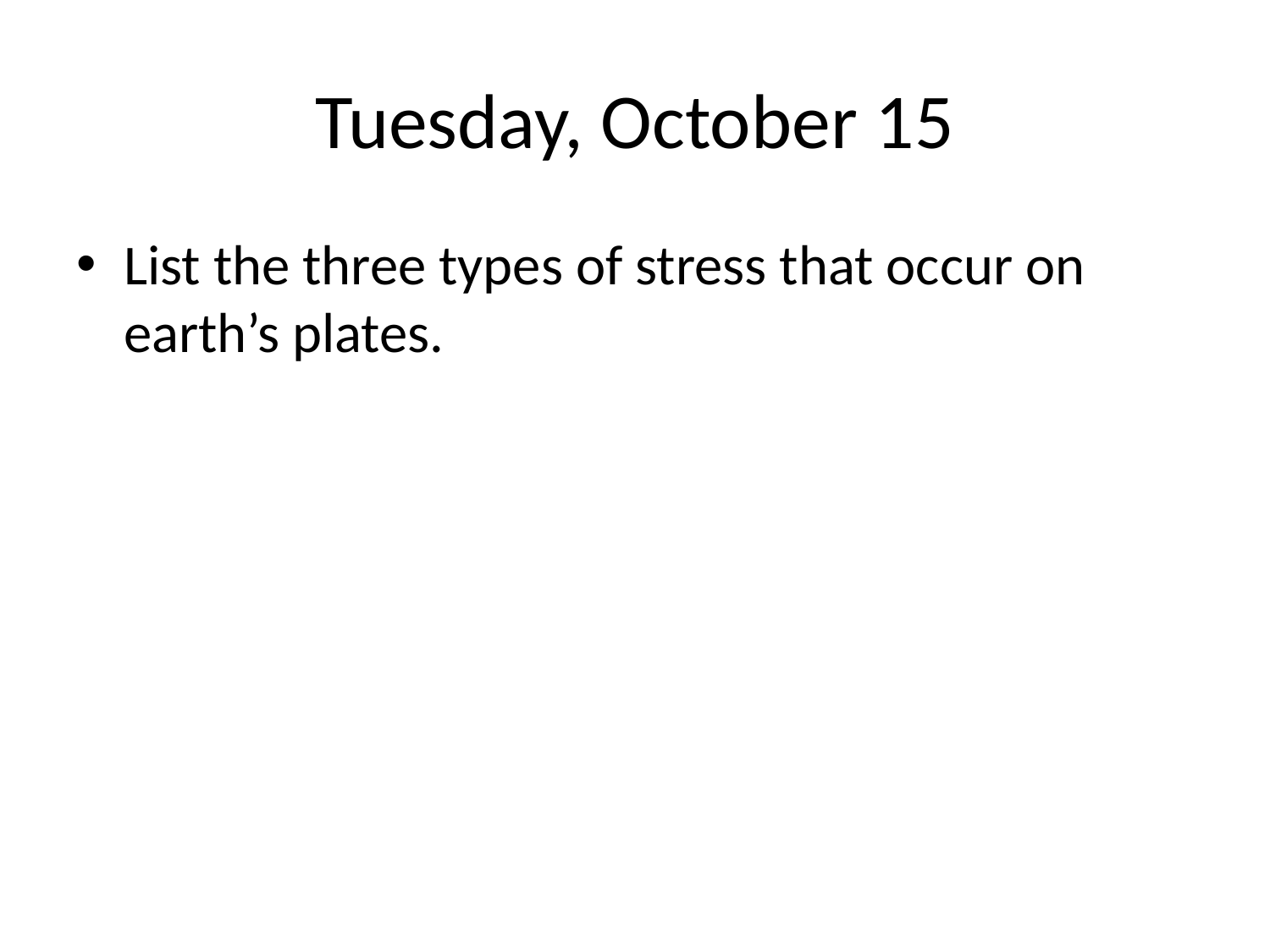

# Tuesday, October 15
List the three types of stress that occur on earth’s plates.